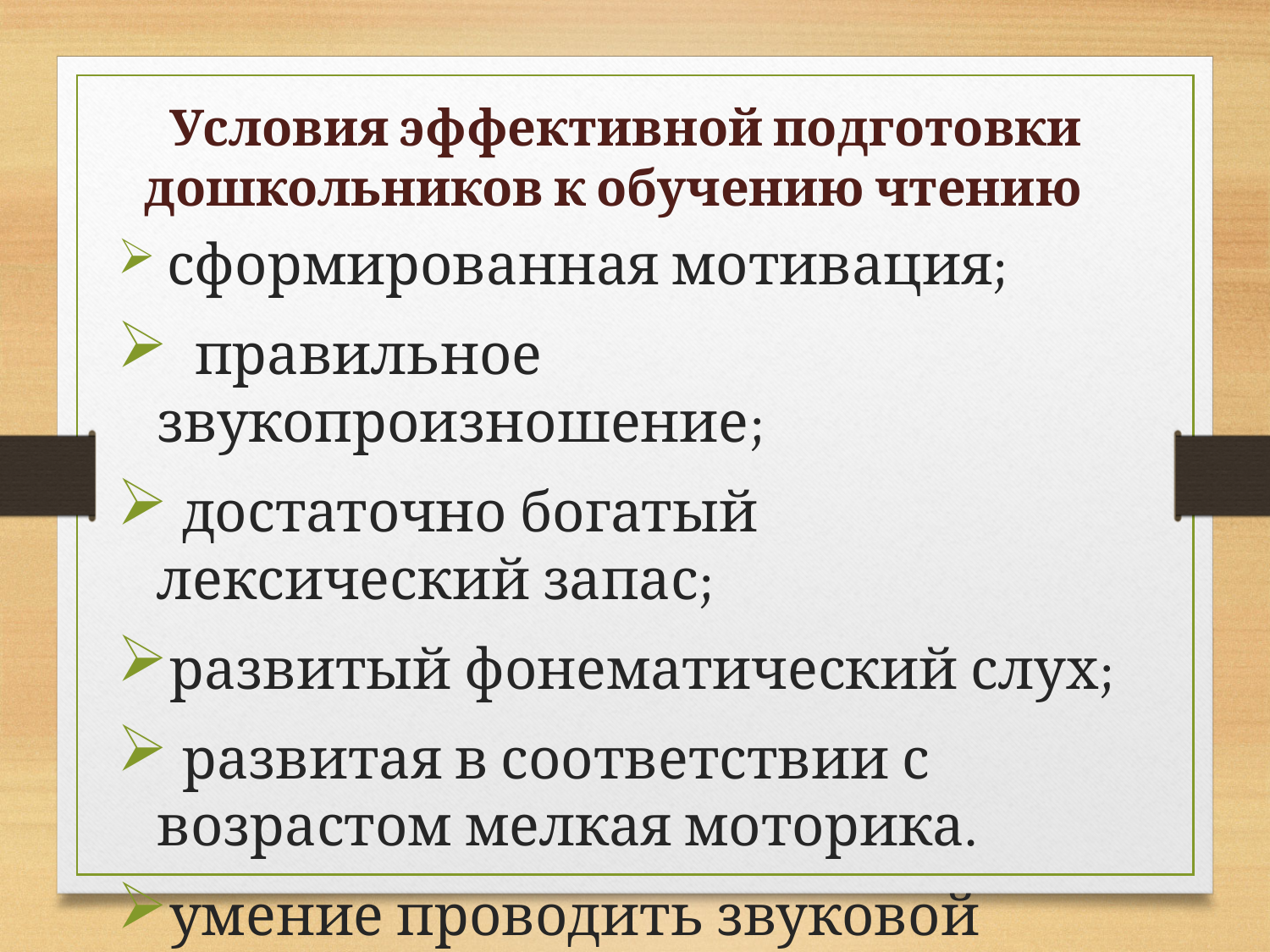

Условия эффективной подготовки дошкольников к обучению чтению
 сформированная мотивация;
  правильное звукопроизношение;
 достаточно богатый лексический запас;
развитый фонематический слух;
 развитая в соответствии с возрастом мелкая моторика.
умение проводить звуковой анализ слова